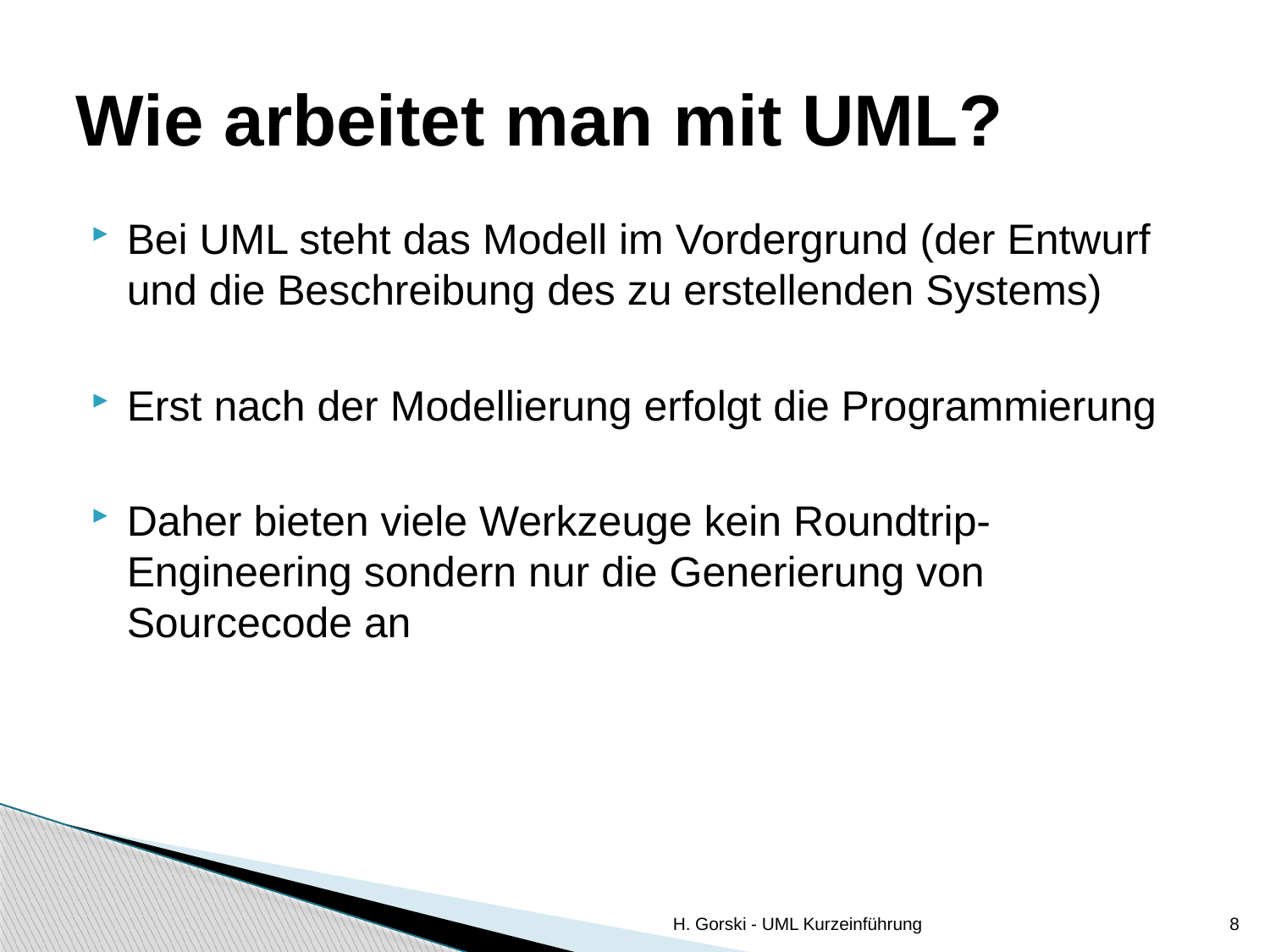

# Wie arbeitet man mit UML?
Bei UML steht das Modell im Vordergrund (der Entwurf und die Beschreibung des zu erstellenden Systems)

Erst nach der Modellierung erfolgt die Programmierung

Daher bieten viele Werkzeuge kein Roundtrip-Engineering sondern nur die Generierung von Sourcecode an

H. Gorski - UML Kurzeinführung
8